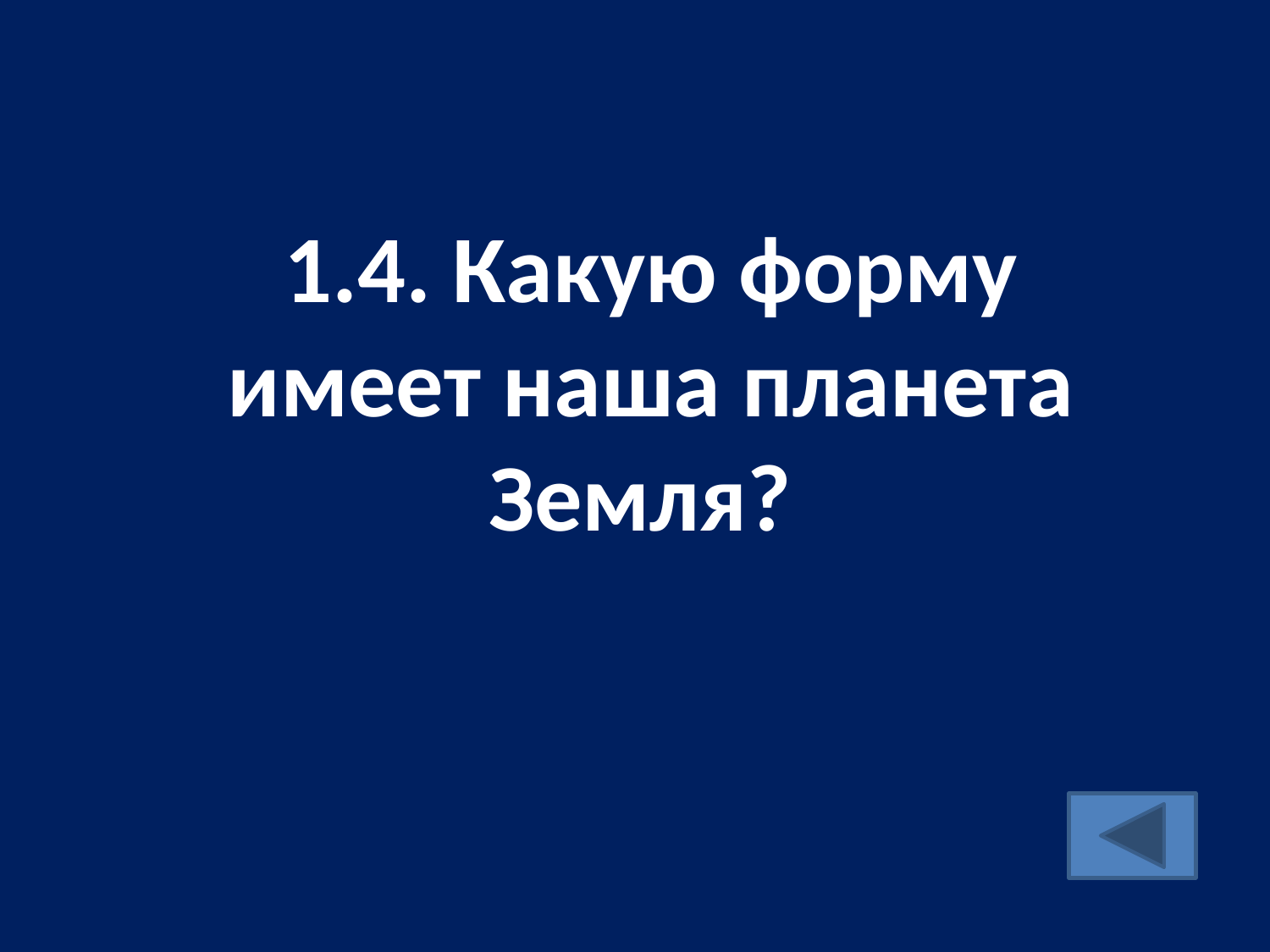

1.4. Какую форму имеет наша планета Земля?